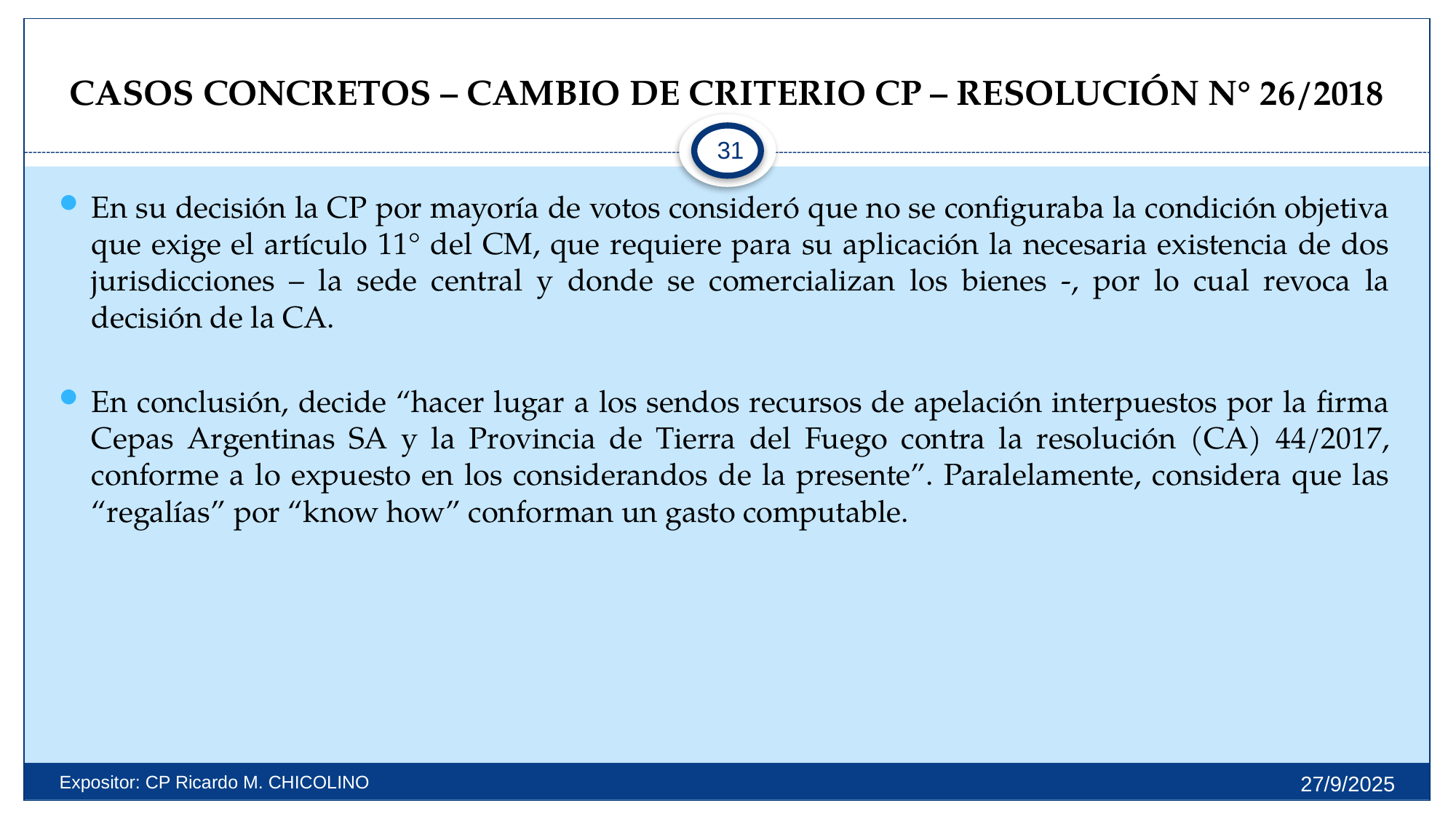

# CASOS CONCRETOS – CAMBIO DE CRITERIO CP – RESOLUCIÓN N° 26/2018
31
En su decisión la CP por mayoría de votos consideró que no se configuraba la condición objetiva que exige el artículo 11° del CM, que requiere para su aplicación la necesaria existencia de dos jurisdicciones – la sede central y donde se comercializan los bienes -, por lo cual revoca la decisión de la CA.

En conclusión, decide “hacer lugar a los sendos recursos de apelación interpuestos por la firma Cepas Argentinas SA y la Provincia de Tierra del Fuego contra la resolución (CA) 44/2017, conforme a lo expuesto en los considerandos de la presente”. Paralelamente, considera que las “regalías” por “know how” conforman un gasto computable.

27/9/2025
Expositor: CP Ricardo M. CHICOLINO